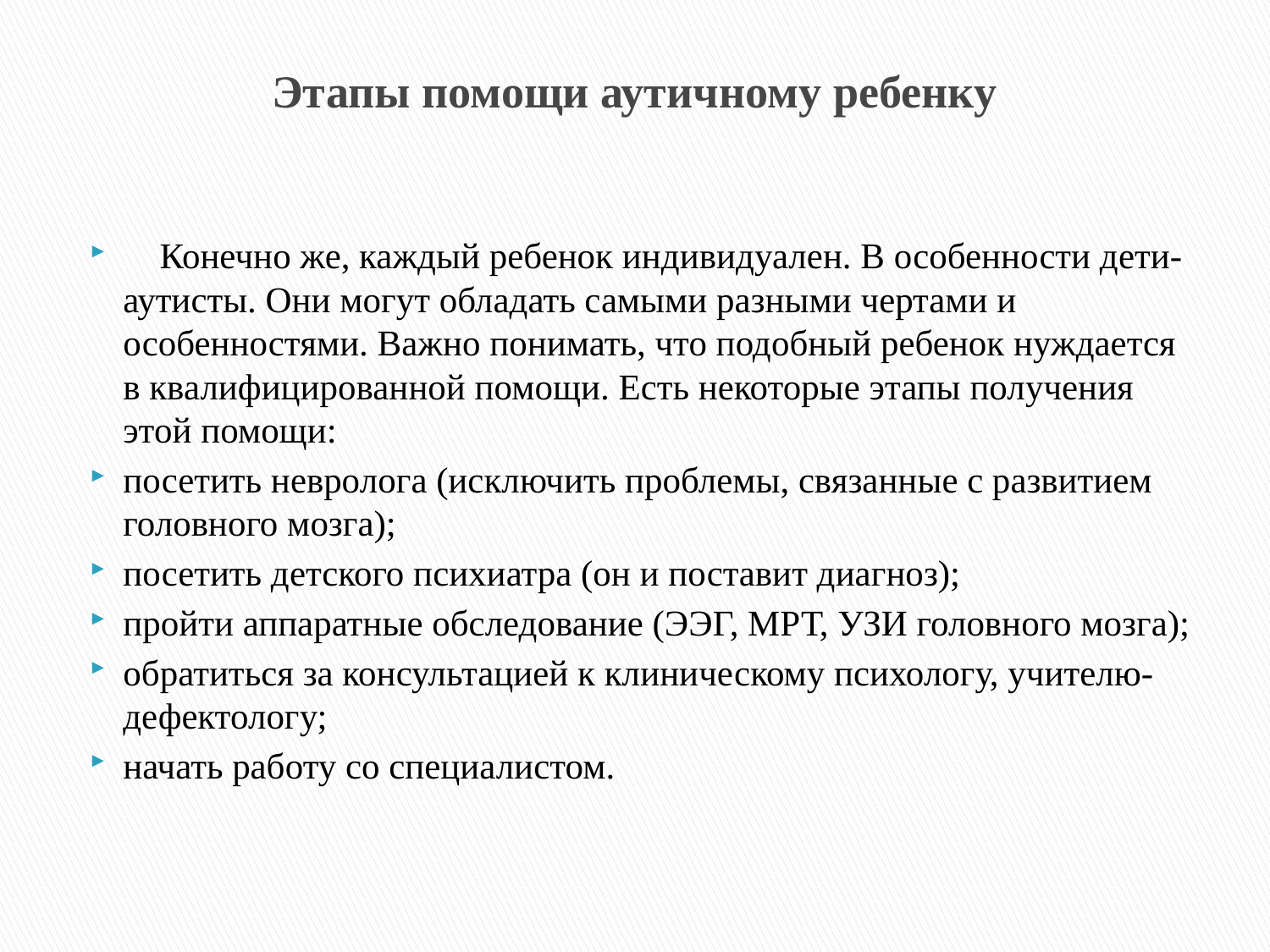

# Этапы помощи аутичному ребенку
    Конечно же, каждый ребенок индивидуален. В особенности дети-аутисты. Они могут обладать самыми разными чертами и особенностями. Важно понимать, что подобный ребенок нуждается в квалифицированной помощи. Есть некоторые этапы получения этой помощи:
посетить невролога (исключить проблемы, связанные с развитием головного мозга);
посетить детского психиатра (он и поставит диагноз);
пройти аппаратные обследование (ЭЭГ, МРТ, УЗИ головного мозга);
обратиться за консультацией к клиническому психологу, учителю-дефектологу;
начать работу со специалистом.